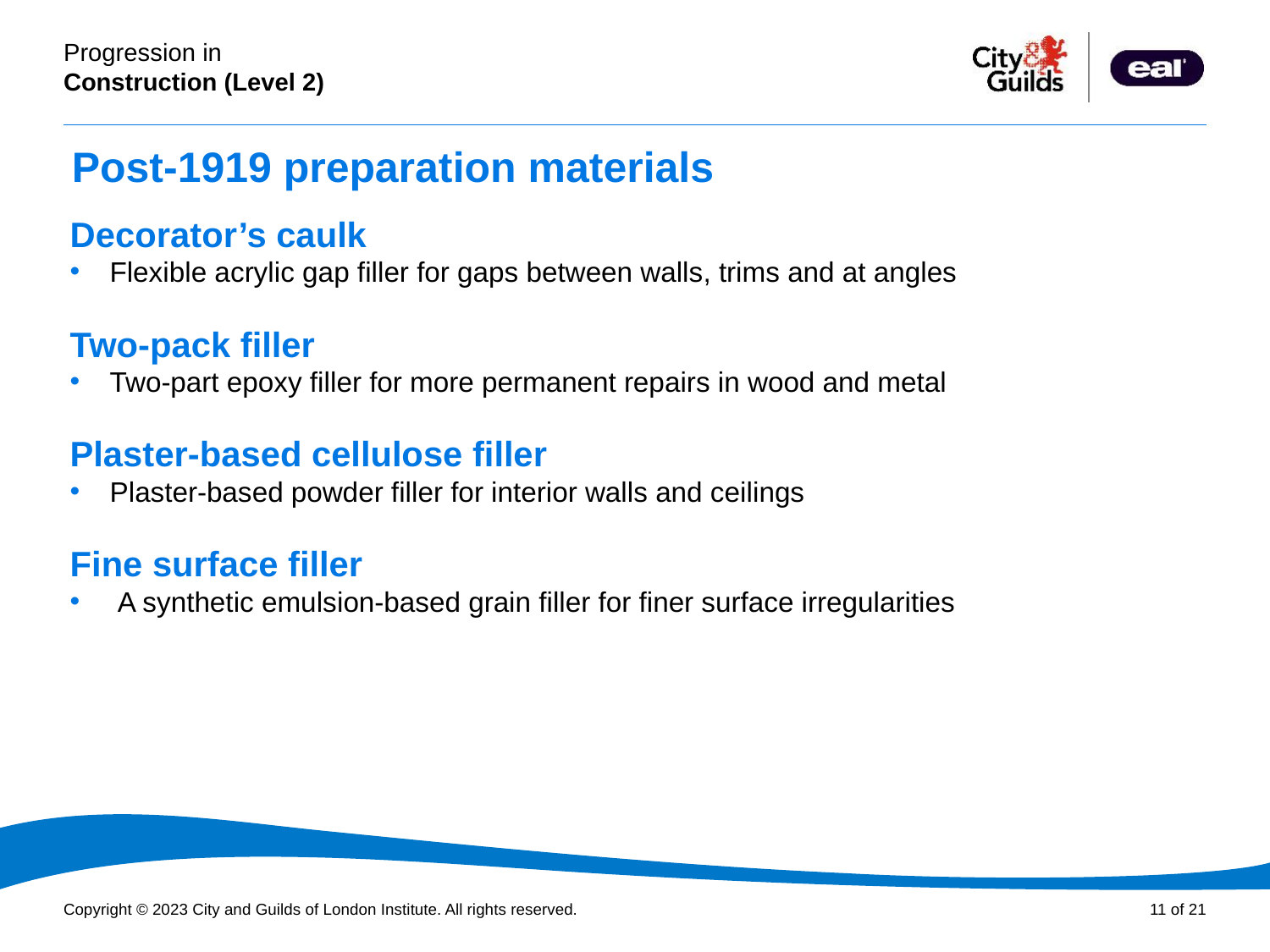

# Post-1919 preparation materials
Decorator’s caulk
Flexible acrylic gap filler for gaps between walls, trims and at angles

Two-pack filler
Two-part epoxy filler for more permanent repairs in wood and metal

Plaster-based cellulose filler
Plaster-based powder filler for interior walls and ceilings

Fine surface filler
A synthetic emulsion-based grain filler for finer surface irregularities